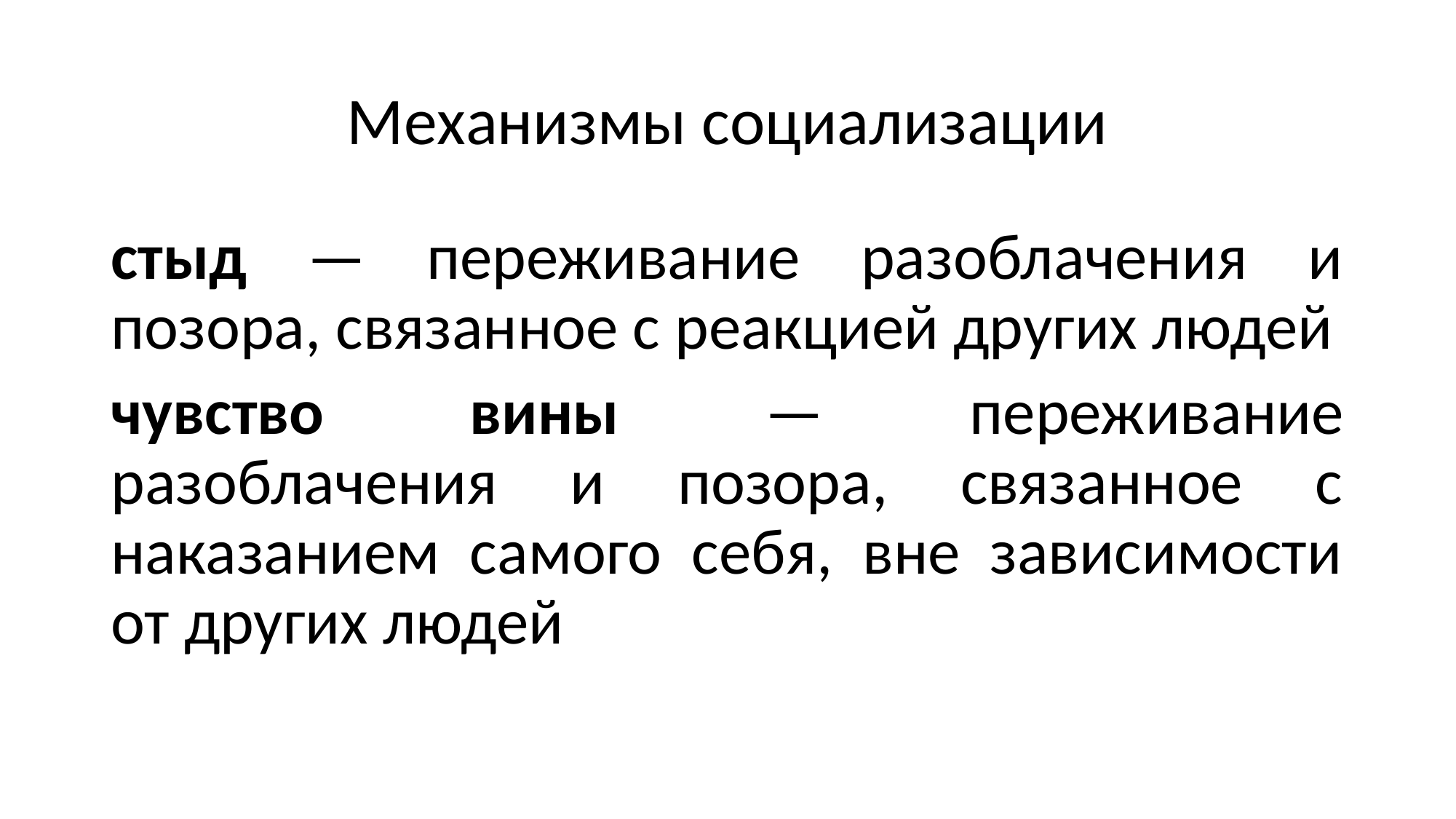

# Механизмы социализации
стыд — переживание разоблачения и позора, связанное с реакцией других людей
чувство вины — переживание разоблачения и позора, связанное с наказанием самого себя, вне зависимости от других людей